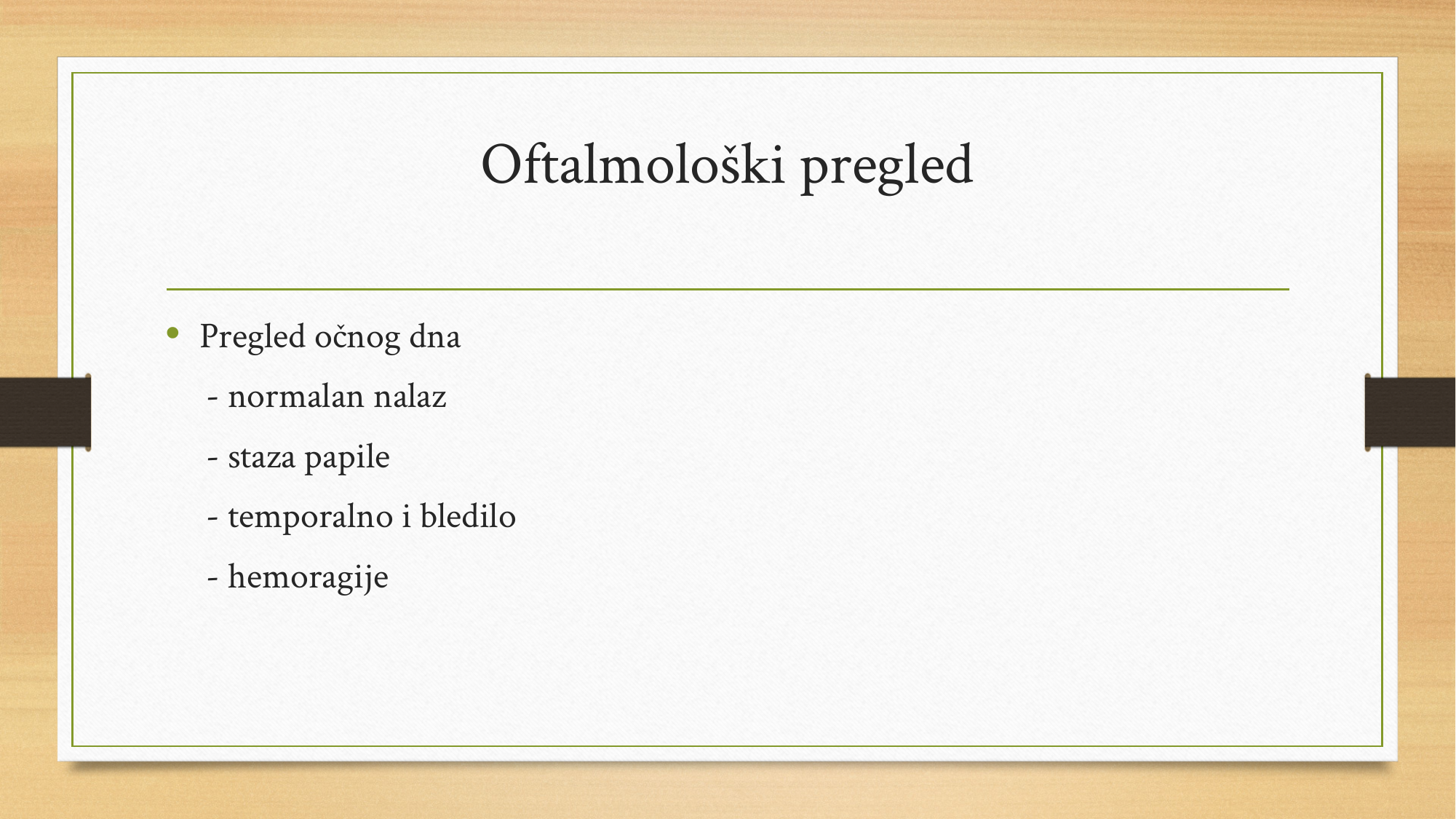

# Oftalmološki pregled
Pregled očnog dna
     - normalan nalaz
     - staza papile
     - temporalno i bledilo
     - hemoragije